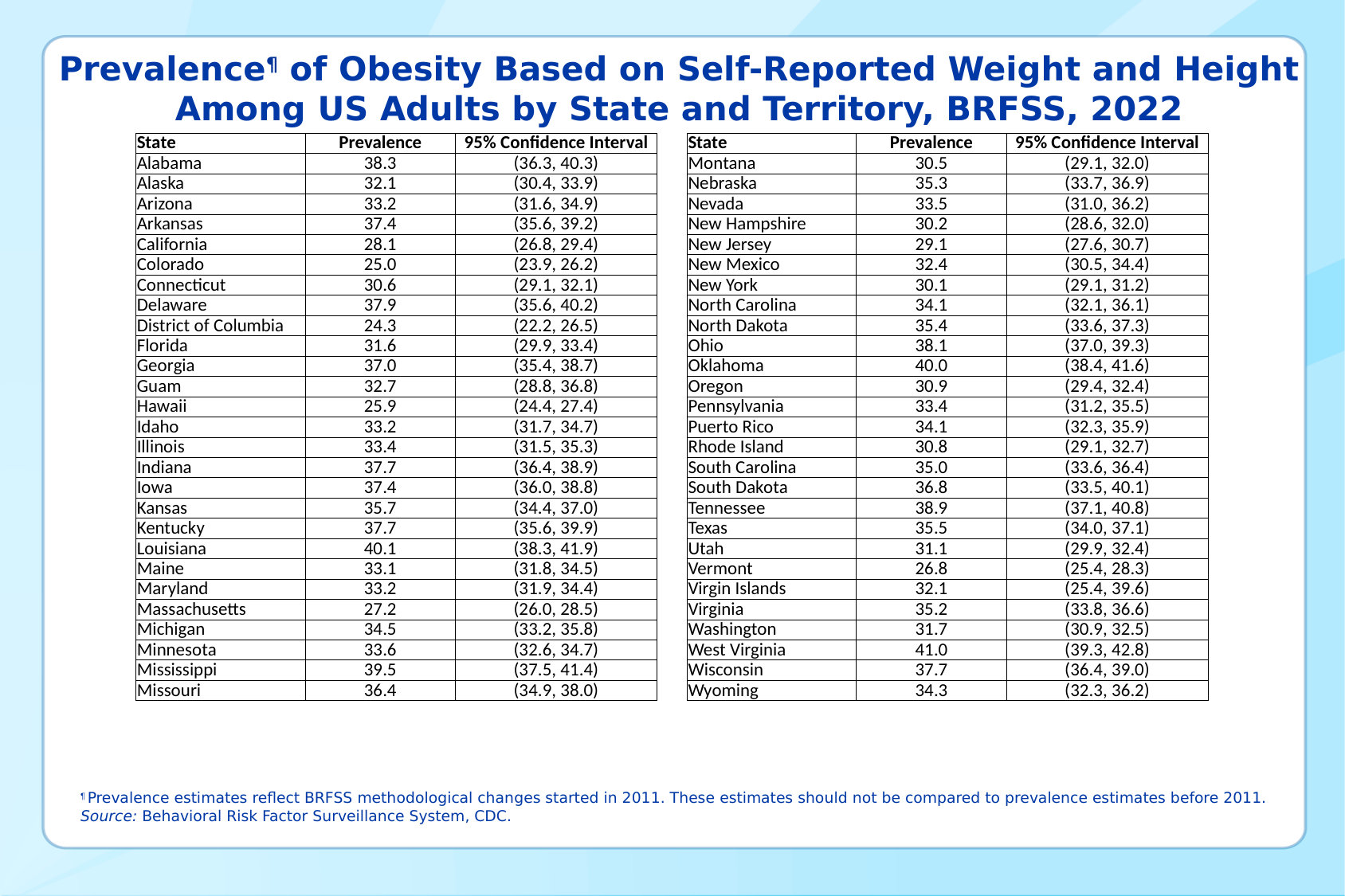

# Prevalence¶ of Obesity Based on Self-Reported Weight and Height Among US Adults by State and Territory, BRFSS, 2022
| State | Prevalence | 95% Confidence Interval |
| --- | --- | --- |
| Alabama | 38.3 | (36.3, 40.3) |
| Alaska | 32.1 | (30.4, 33.9) |
| Arizona | 33.2 | (31.6, 34.9) |
| Arkansas | 37.4 | (35.6, 39.2) |
| California | 28.1 | (26.8, 29.4) |
| Colorado | 25.0 | (23.9, 26.2) |
| Connecticut | 30.6 | (29.1, 32.1) |
| Delaware | 37.9 | (35.6, 40.2) |
| District of Columbia | 24.3 | (22.2, 26.5) |
| Florida | 31.6 | (29.9, 33.4) |
| Georgia | 37.0 | (35.4, 38.7) |
| Guam | 32.7 | (28.8, 36.8) |
| Hawaii | 25.9 | (24.4, 27.4) |
| Idaho | 33.2 | (31.7, 34.7) |
| Illinois | 33.4 | (31.5, 35.3) |
| Indiana | 37.7 | (36.4, 38.9) |
| Iowa | 37.4 | (36.0, 38.8) |
| Kansas | 35.7 | (34.4, 37.0) |
| Kentucky | 37.7 | (35.6, 39.9) |
| Louisiana | 40.1 | (38.3, 41.9) |
| Maine | 33.1 | (31.8, 34.5) |
| Maryland | 33.2 | (31.9, 34.4) |
| Massachusetts | 27.2 | (26.0, 28.5) |
| Michigan | 34.5 | (33.2, 35.8) |
| Minnesota | 33.6 | (32.6, 34.7) |
| Mississippi | 39.5 | (37.5, 41.4) |
| Missouri | 36.4 | (34.9, 38.0) |
| State | Prevalence | 95% Confidence Interval |
| --- | --- | --- |
| Montana | 30.5 | (29.1, 32.0) |
| Nebraska | 35.3 | (33.7, 36.9) |
| Nevada | 33.5 | (31.0, 36.2) |
| New Hampshire | 30.2 | (28.6, 32.0) |
| New Jersey | 29.1 | (27.6, 30.7) |
| New Mexico | 32.4 | (30.5, 34.4) |
| New York | 30.1 | (29.1, 31.2) |
| North Carolina | 34.1 | (32.1, 36.1) |
| North Dakota | 35.4 | (33.6, 37.3) |
| Ohio | 38.1 | (37.0, 39.3) |
| Oklahoma | 40.0 | (38.4, 41.6) |
| Oregon | 30.9 | (29.4, 32.4) |
| Pennsylvania | 33.4 | (31.2, 35.5) |
| Puerto Rico | 34.1 | (32.3, 35.9) |
| Rhode Island | 30.8 | (29.1, 32.7) |
| South Carolina | 35.0 | (33.6, 36.4) |
| South Dakota | 36.8 | (33.5, 40.1) |
| Tennessee | 38.9 | (37.1, 40.8) |
| Texas | 35.5 | (34.0, 37.1) |
| Utah | 31.1 | (29.9, 32.4) |
| Vermont | 26.8 | (25.4, 28.3) |
| Virgin Islands | 32.1 | (25.4, 39.6) |
| Virginia | 35.2 | (33.8, 36.6) |
| Washington | 31.7 | (30.9, 32.5) |
| West Virginia | 41.0 | (39.3, 42.8) |
| Wisconsin | 37.7 | (36.4, 39.0) |
| Wyoming | 34.3 | (32.3, 36.2) |
¶ Prevalence estimates reflect BRFSS methodological changes started in 2011. These estimates should not be compared to prevalence estimates before 2011. Source: Behavioral Risk Factor Surveillance System, CDC.